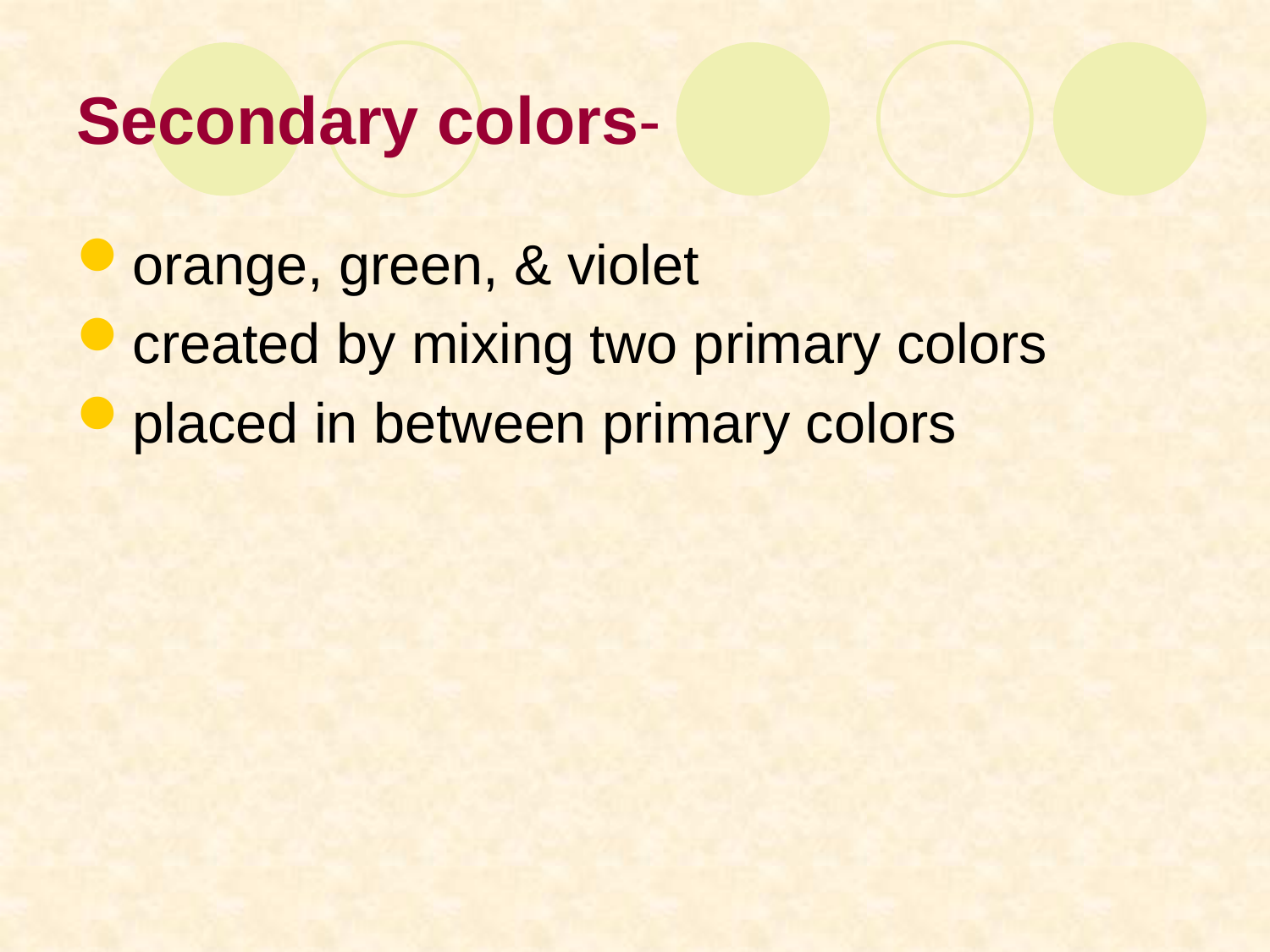

# Secondary colors-
orange, green, & violet
created by mixing two primary colors
placed in between primary colors